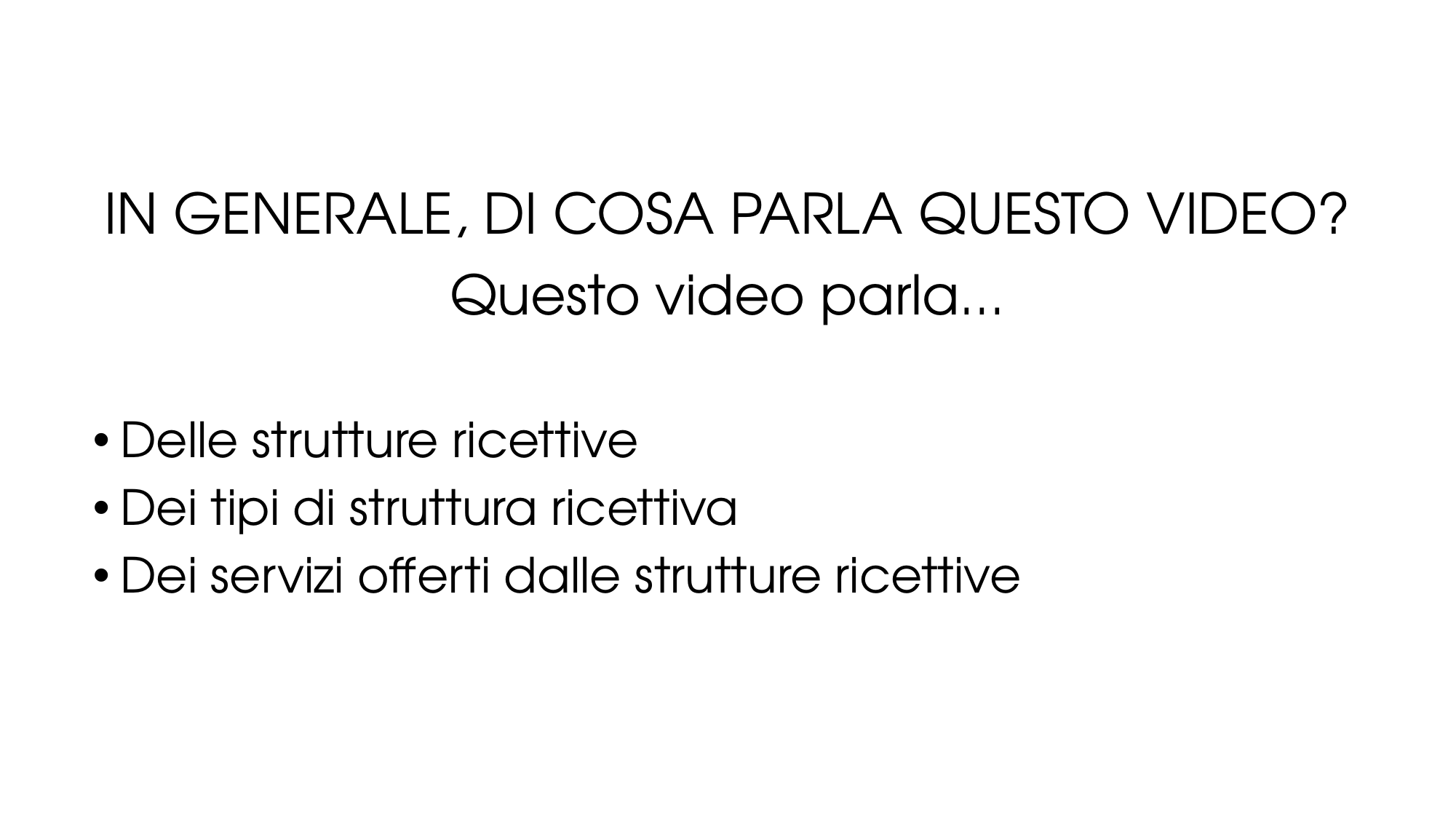

# In generale, di cosa parla questo video?
Questo video parla...

Delle strutture ricettive
Dei tipi di struttura ricettiva
Dei servizi offerti dalle strutture ricettive